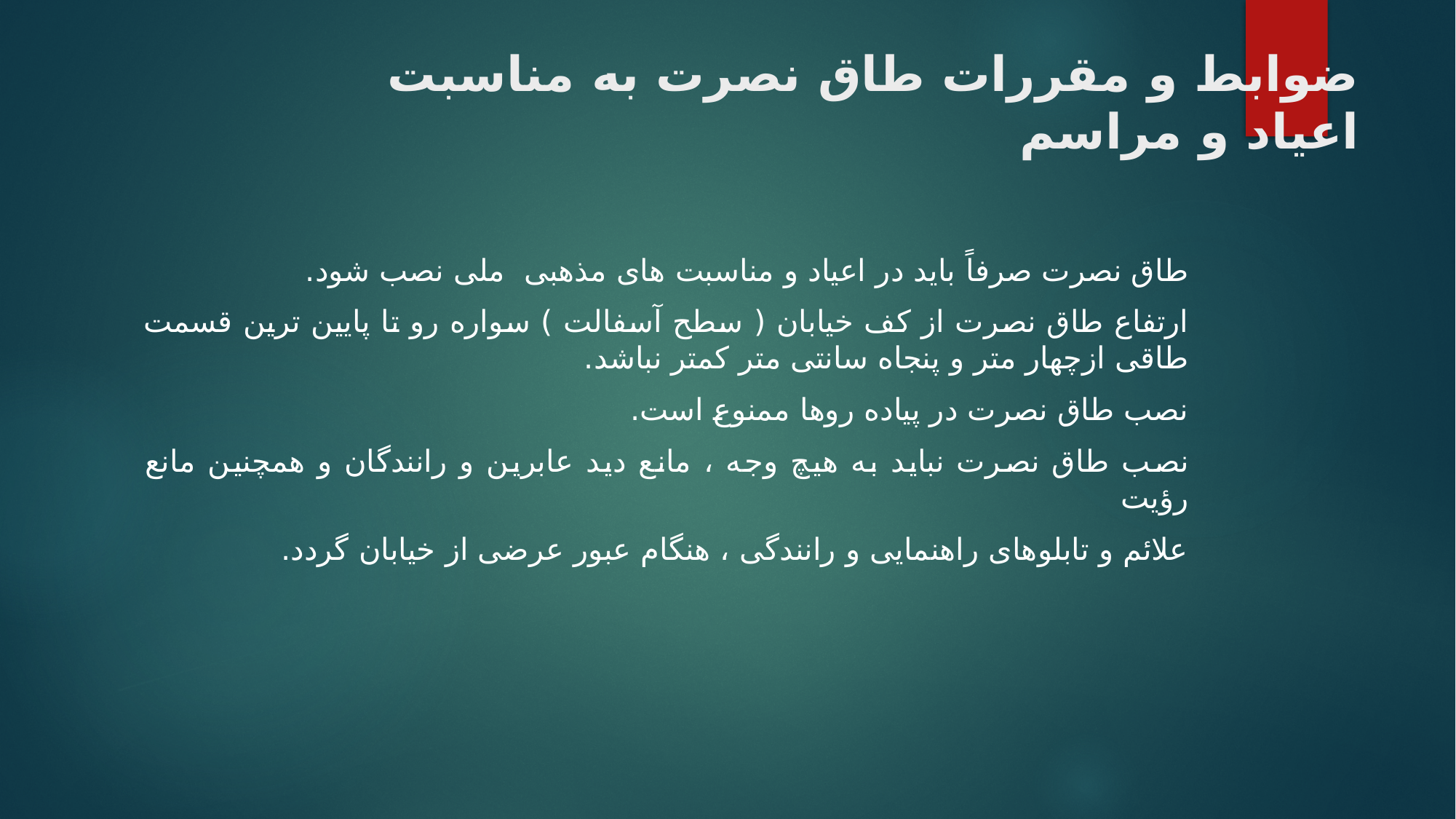

# ضوابط و مقررات طاق نصرت به مناسبت اعياد و مراسم
طاق نصرت صرفاً بايد در اعياد و مناسبت های مذهبی  ملی نصب شود.
ارتفاع طاق نصرت از كف خيابان ( سطح آسفالت ) سواره رو تا پايين ترين قسمت طاقی ازچهار متر و پنجاه سانتی متر کمتر نباشد.
نصب طاق نصرت در پياده روها ممنوع است.
نصب طاق نصرت نبايد به هيچ وجه ، مانع ديد عابرين و رانندگان و همچنين مانع رؤيت
علائم و تابلوهای راهنمايی و رانندگی ، هنگام عبور عرضی از خيابان گردد.